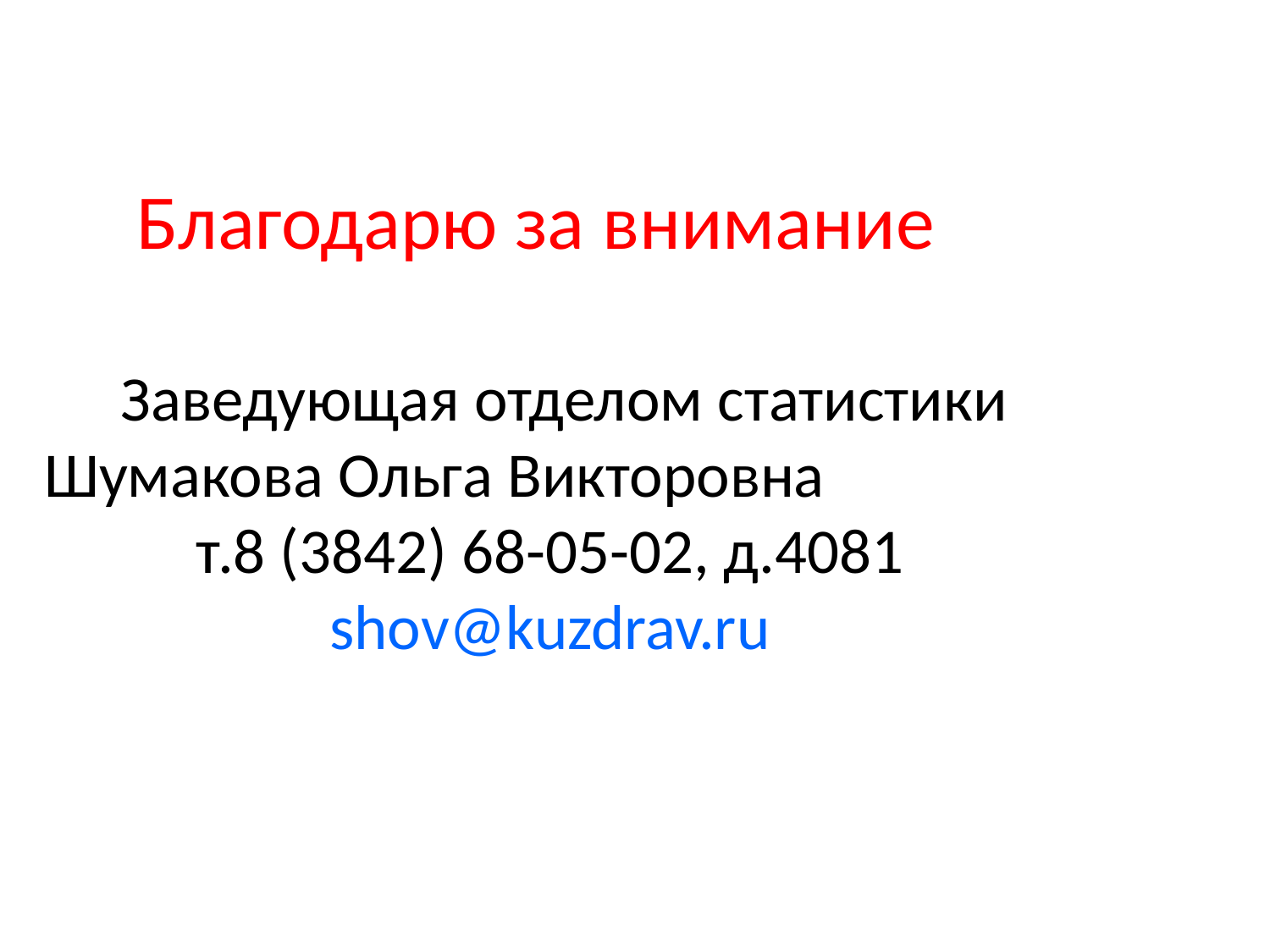

Благодарю за внимание
Заведующая отделом статистики  Шумакова Ольга Викторовна                    т.8 (3842) 68-05-02, д.4081
shov@kuzdrav.ru